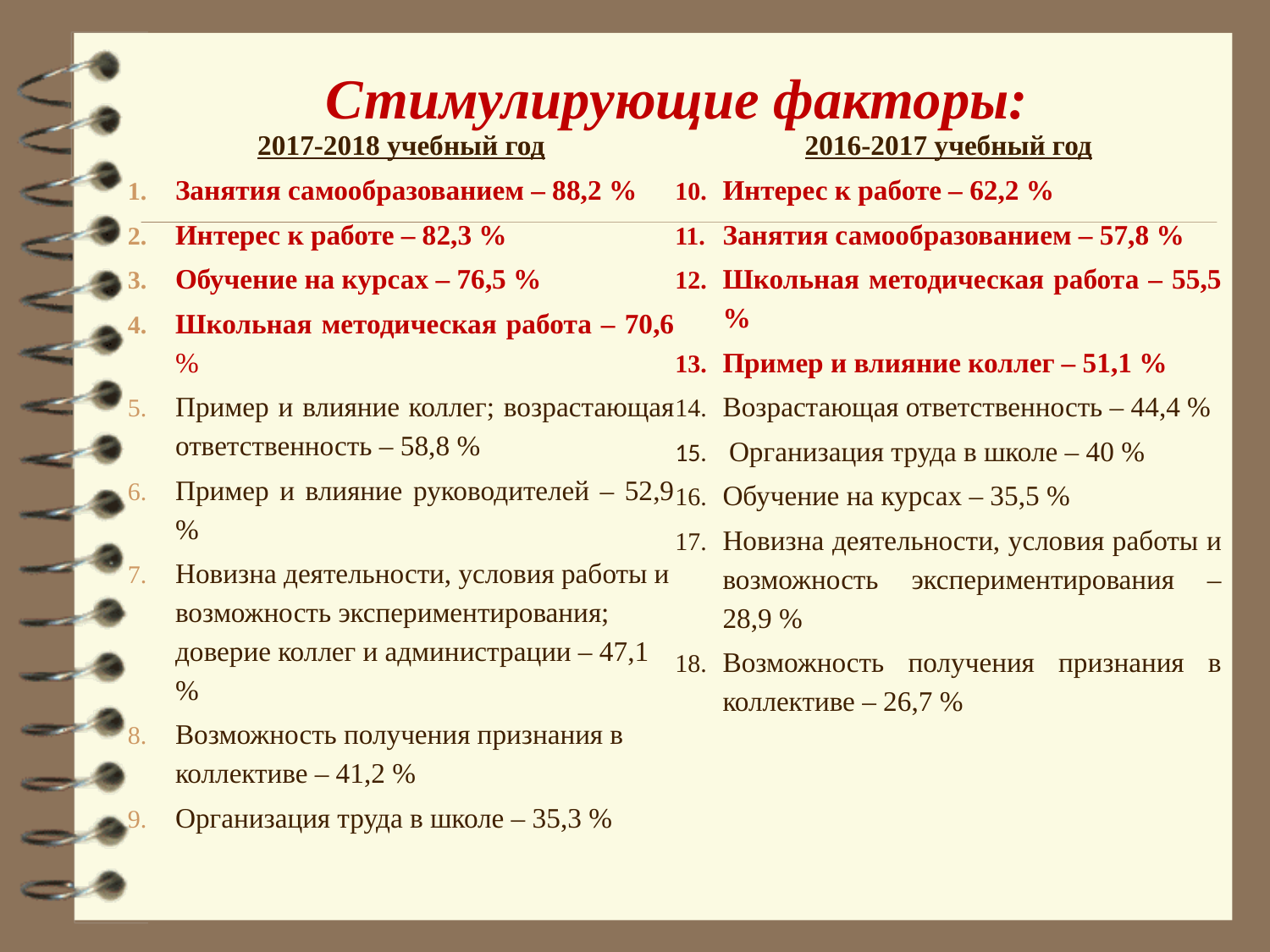

# Стимулирующие факторы:
2017-2018 учебный год
Занятия самообразованием – 88,2 %
Интерес к работе – 82,3 %
Обучение на курсах – 76,5 %
Школьная методическая работа – 70,6 %
Пример и влияние коллег; возрастающая ответственность – 58,8 %
Пример и влияние руководителей – 52,9 %
Новизна деятельности, условия работы и возможность экспериментирования; доверие коллег и администрации – 47,1 %
Возможность получения признания в коллективе – 41,2 %
Организация труда в школе – 35,3 %

2016-2017 учебный год
Интерес к работе – 62,2 %
Занятия самообразованием – 57,8 %
Школьная методическая работа – 55,5 %
Пример и влияние коллег – 51,1 %
Возрастающая ответственность – 44,4 %
 Организация труда в школе – 40 %
Обучение на курсах – 35,5 %
Новизна деятельности, условия работы и возможность экспериментирования – 28,9 %
Возможность получения признания в коллективе – 26,7 %